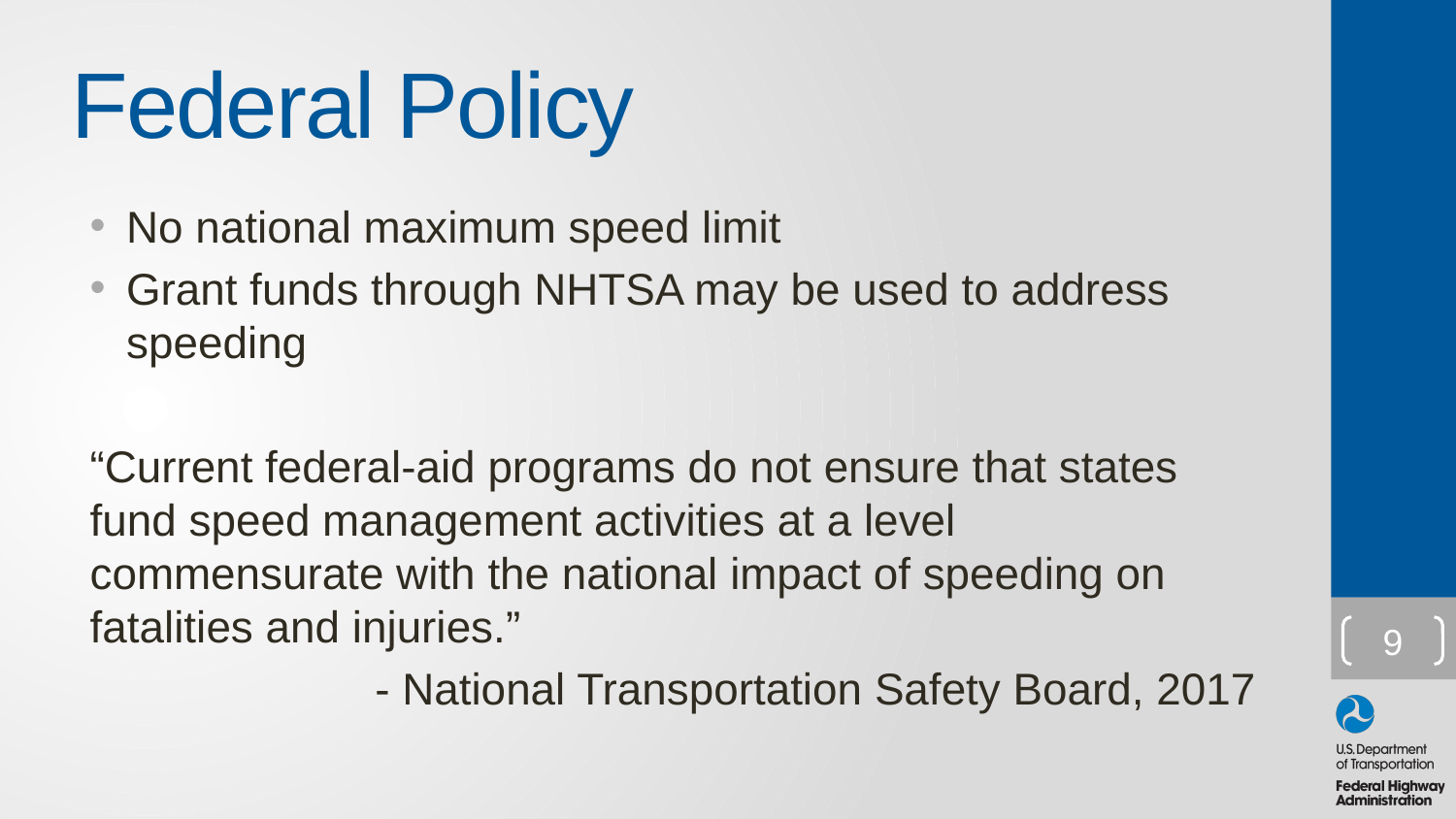

# Federal Policy
No national maximum speed limit
Grant funds through NHTSA may be used to address speeding

“Current federal-aid programs do not ensure that states fund speed management activities at a level commensurate with the national impact of speeding on fatalities and injuries.”
- National Transportation Safety Board, 2017

9